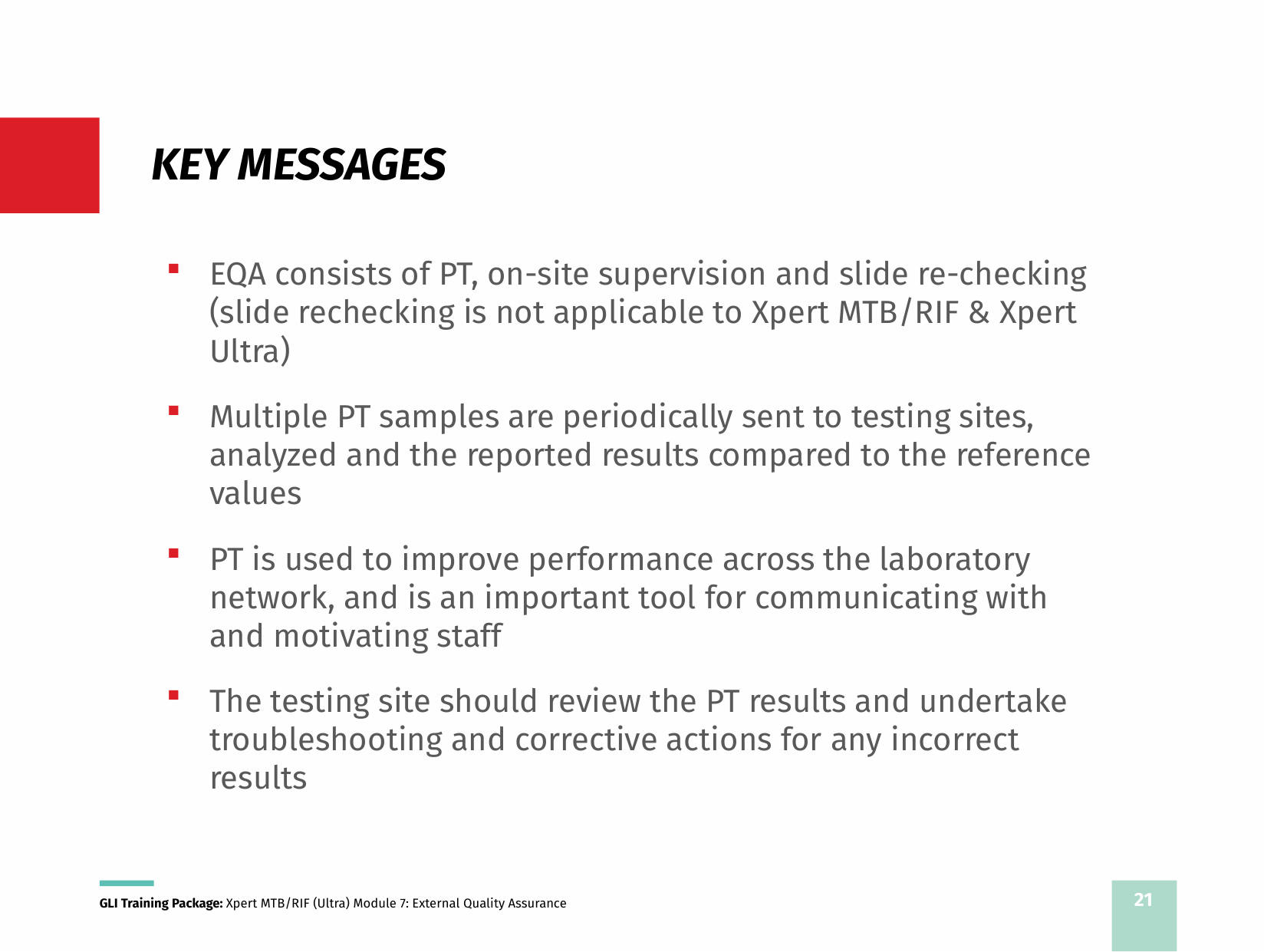

# KEY MESSAGES
EQA consists of PT, on-site supervision and slide re-checking (slide rechecking is not applicable to Xpert MTB/RIF & Xpert Ultra)
Multiple PT samples are periodically sent to testing sites, analyzed and the reported results compared to the reference values
PT is used to improve performance across the laboratory network, and is an important tool for communicating with and motivating staff
The testing site should review the PT results and undertake troubleshooting and corrective actions for any incorrect results